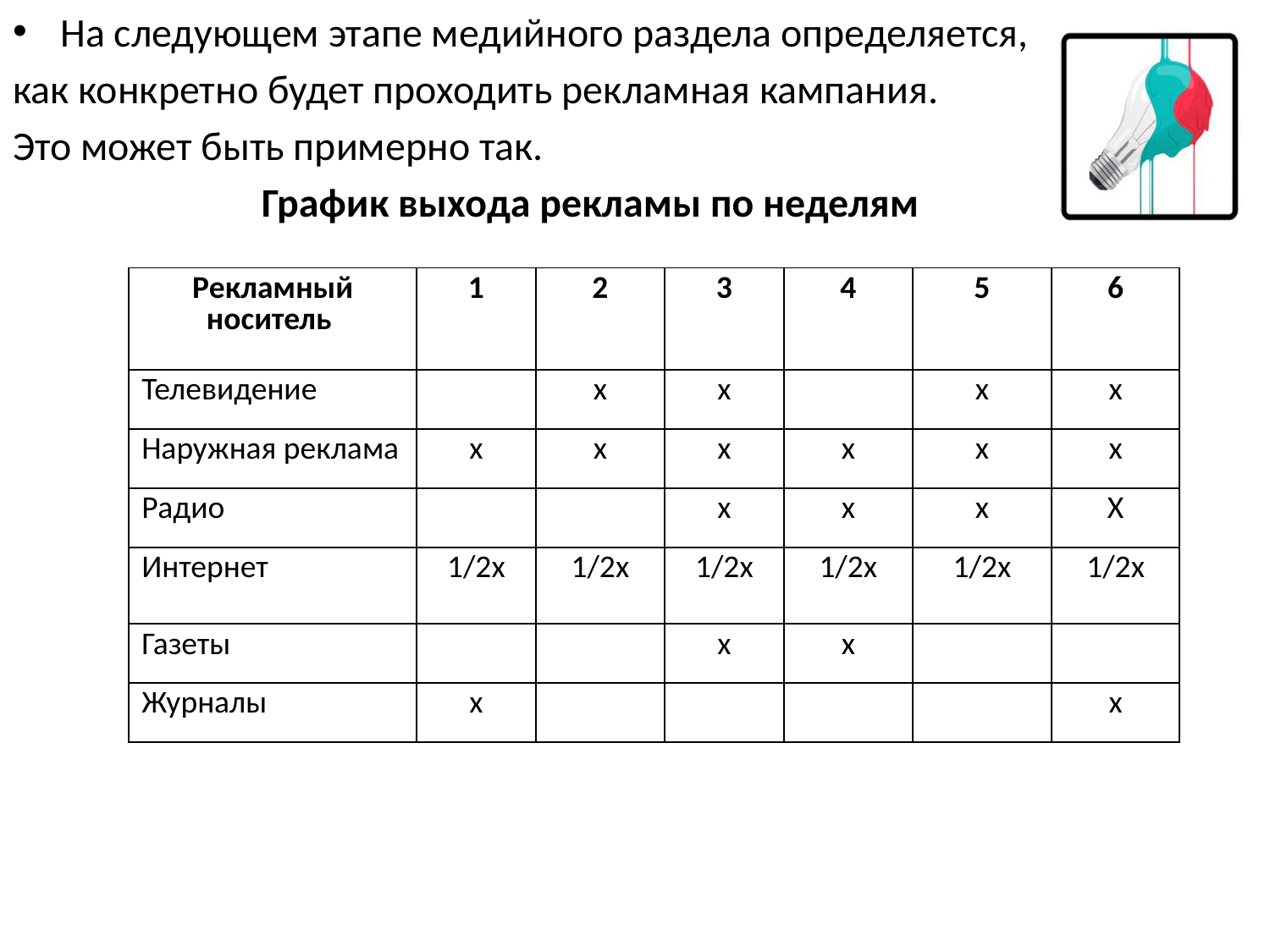

На следующем этапе медийного раздела определяется,
как конкретно будет проходить рекламная кампания.
Это может быть примерно так.
 	График выхода рекламы по неделям

| Рекламный носитель | 1 | 2 | 3 | 4 | 5 | 6 |
| --- | --- | --- | --- | --- | --- | --- |
| Телевидение |  | х | х |  | х | х |
| Наружная реклама | х | х | х | х | х | х |
| Радио |  |  | х | х | х | Х |
| Интернет | 1/2х | 1/2х | 1/2х | 1/2х | 1/2х | 1/2х |
| Газеты |  |  | х | х |  |  |
| Журналы | х |  |  |  |  | х |